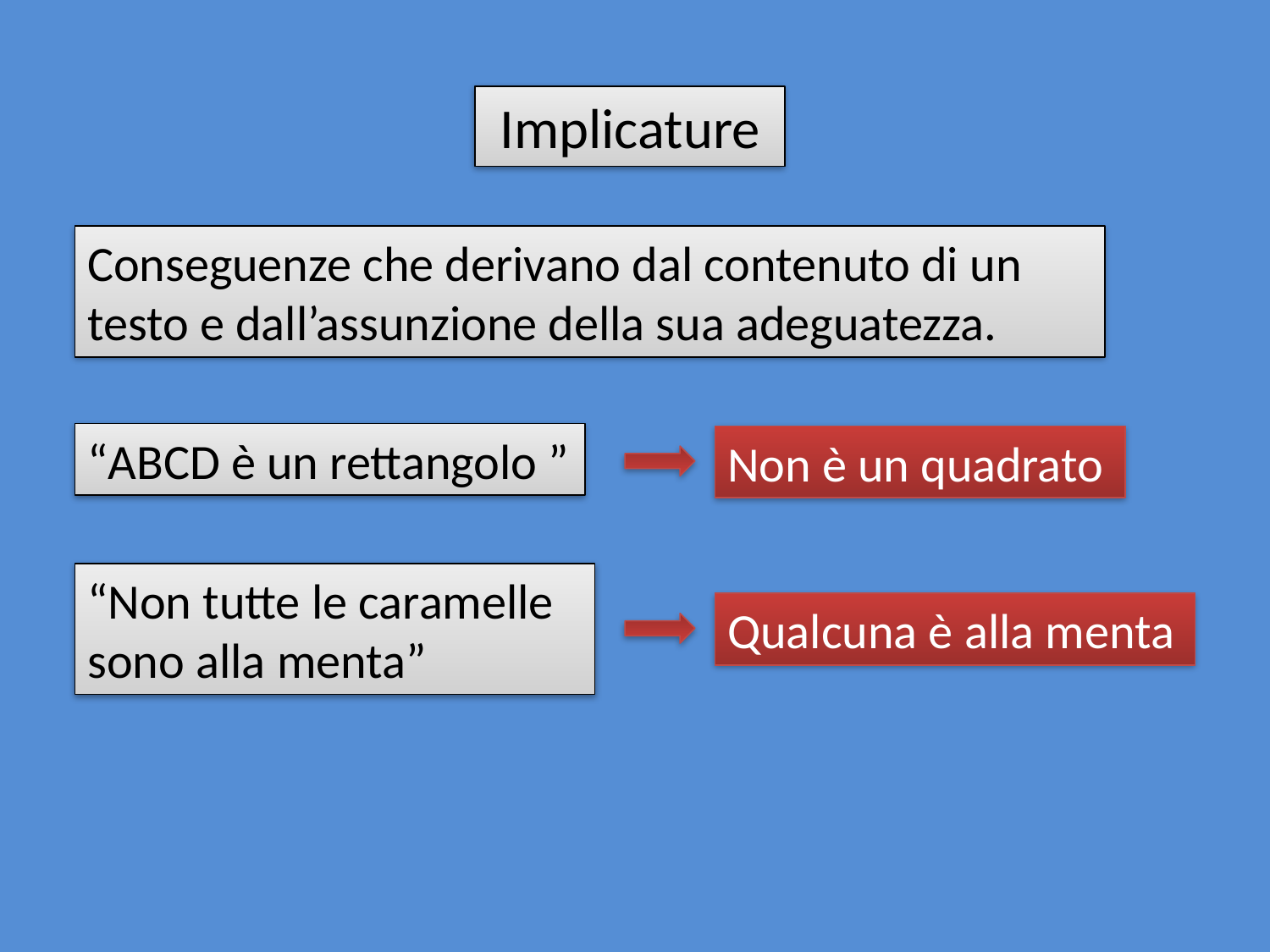

Implicature
Conseguenze che derivano dal contenuto di un testo e dall’assunzione della sua adeguatezza.
“ABCD è un rettangolo ”
Non è un quadrato

“Non tutte le caramelle sono alla menta”
Qualcuna è alla menta